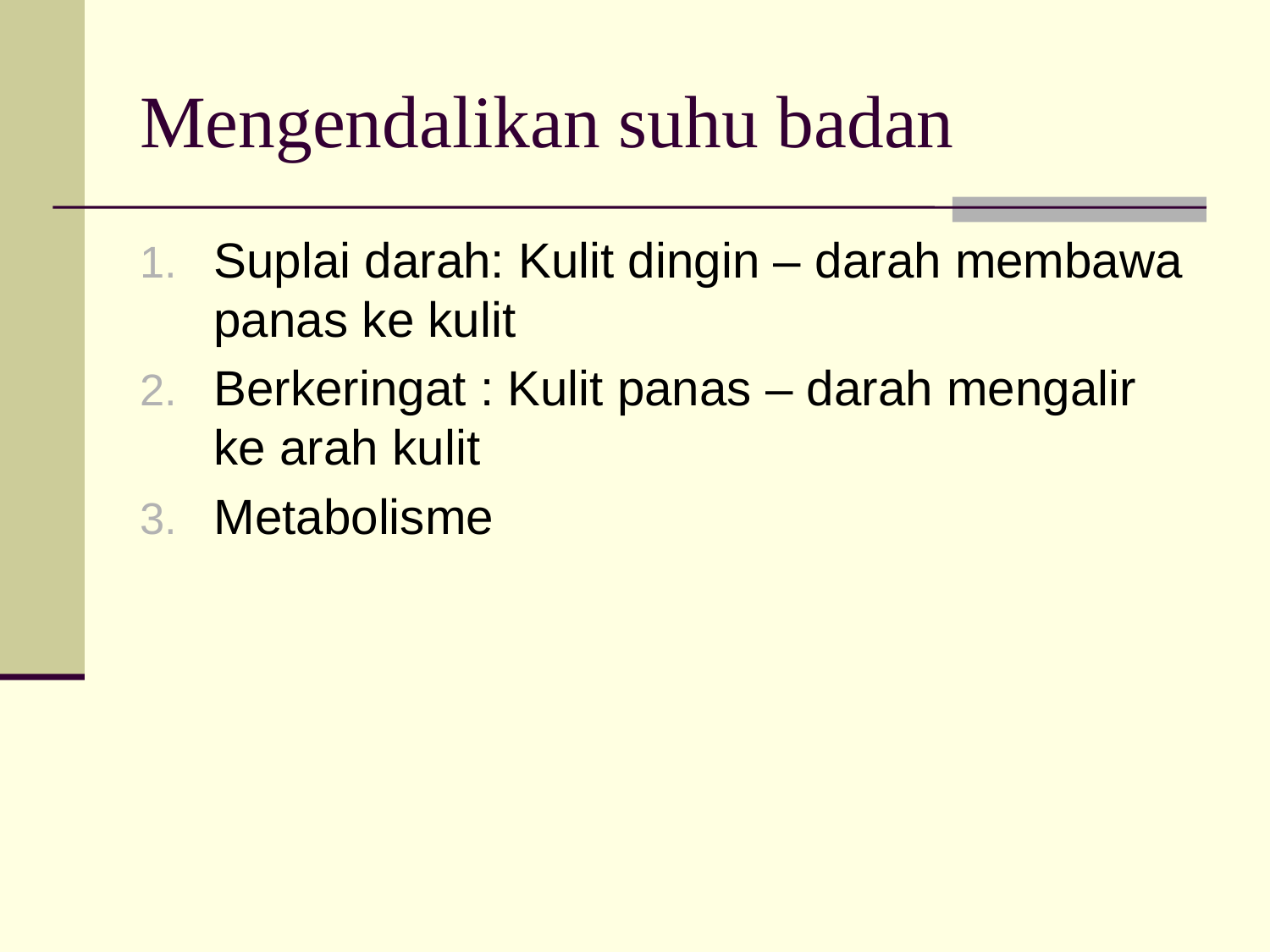

# Mengendalikan suhu badan
Suplai darah: Kulit dingin – darah membawa panas ke kulit
Berkeringat : Kulit panas – darah mengalir ke arah kulit
Metabolisme